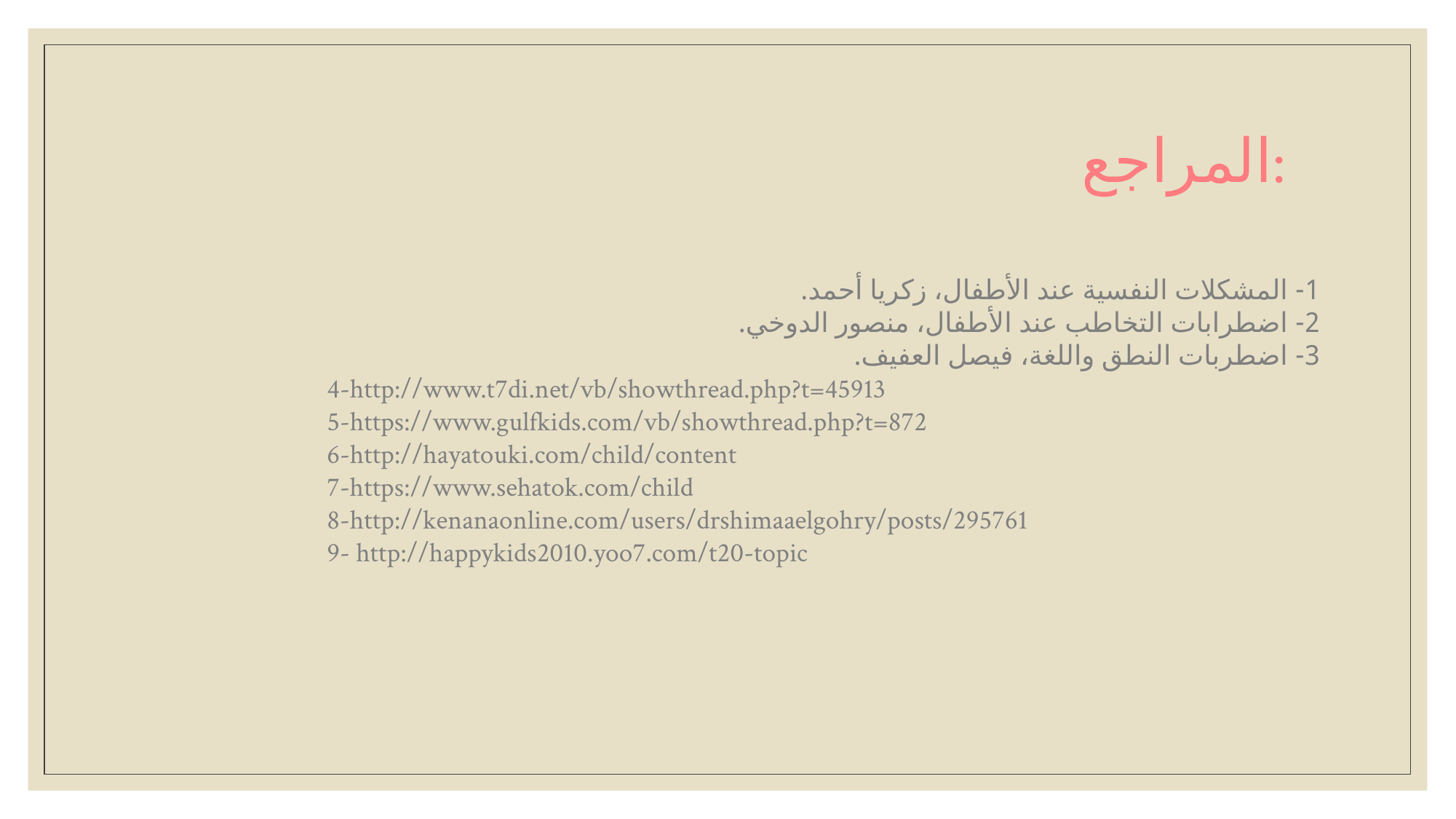

المراجع:
1- المشكلات النفسية عند الأطفال، زكريا أحمد.
2- اضطرابات التخاطب عند الأطفال، منصور الدوخي.
3- اضطربات النطق واللغة، فيصل العفيف.
4-http://www.t7di.net/vb/showthread.php?t=45913
5-https://www.gulfkids.com/vb/showthread.php?t=872
6-http://hayatouki.com/child/content
7-https://www.sehatok.com/child
8-http://kenanaonline.com/users/drshimaaelgohry/posts/295761
9- http://happykids2010.yoo7.com/t20-topic